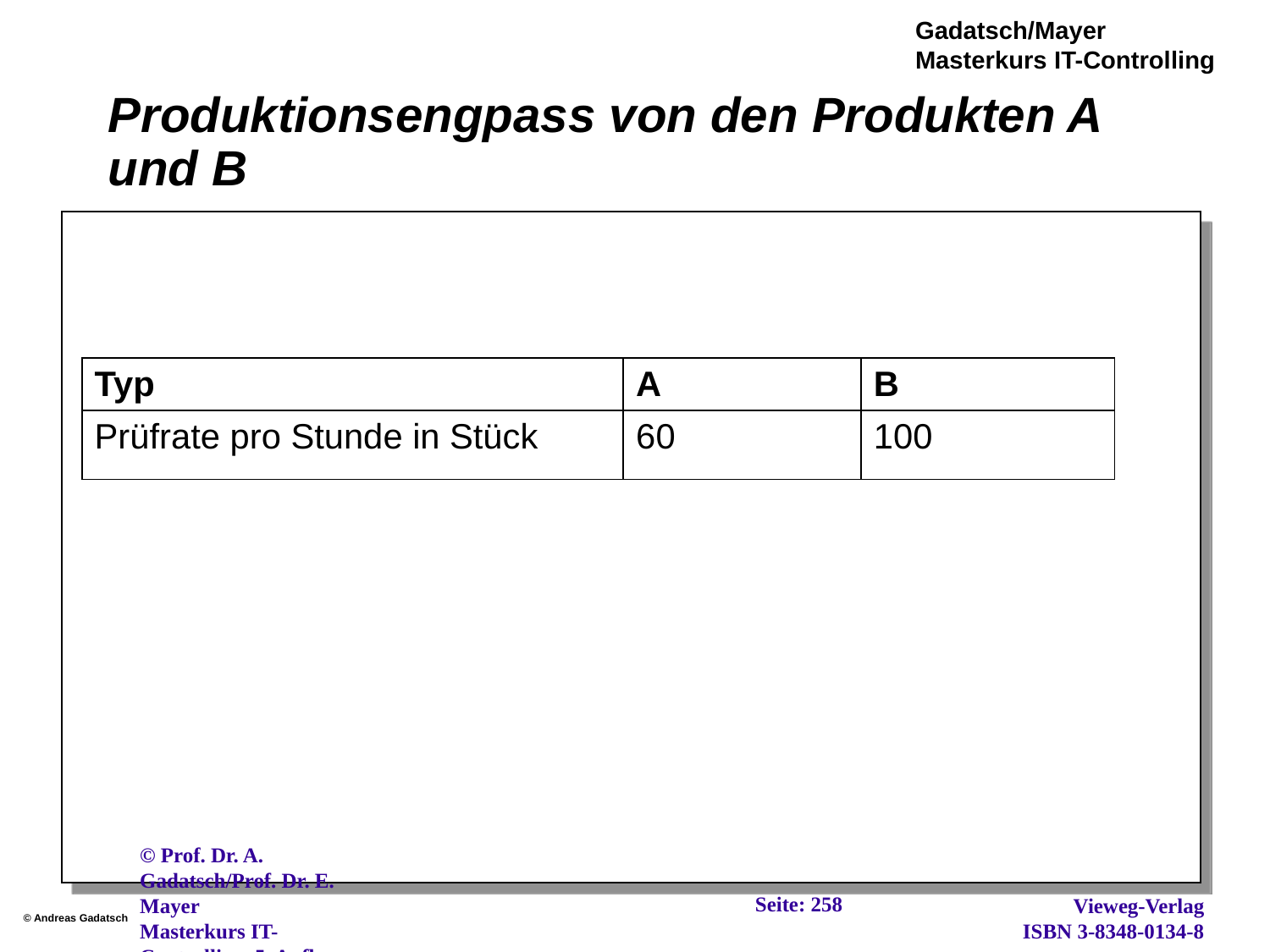

# Produktionsengpass von den Produkten A und B
| Typ | A | B |
| --- | --- | --- |
| Prüfrate pro Stunde in Stück | 60 | 100 |

Seite: 258

© Prof. Dr. A. Gadatsch/Prof. Dr. E. Mayer
Masterkurs IT-Controlling, 5. Aufl., Wiesbaden, 2012